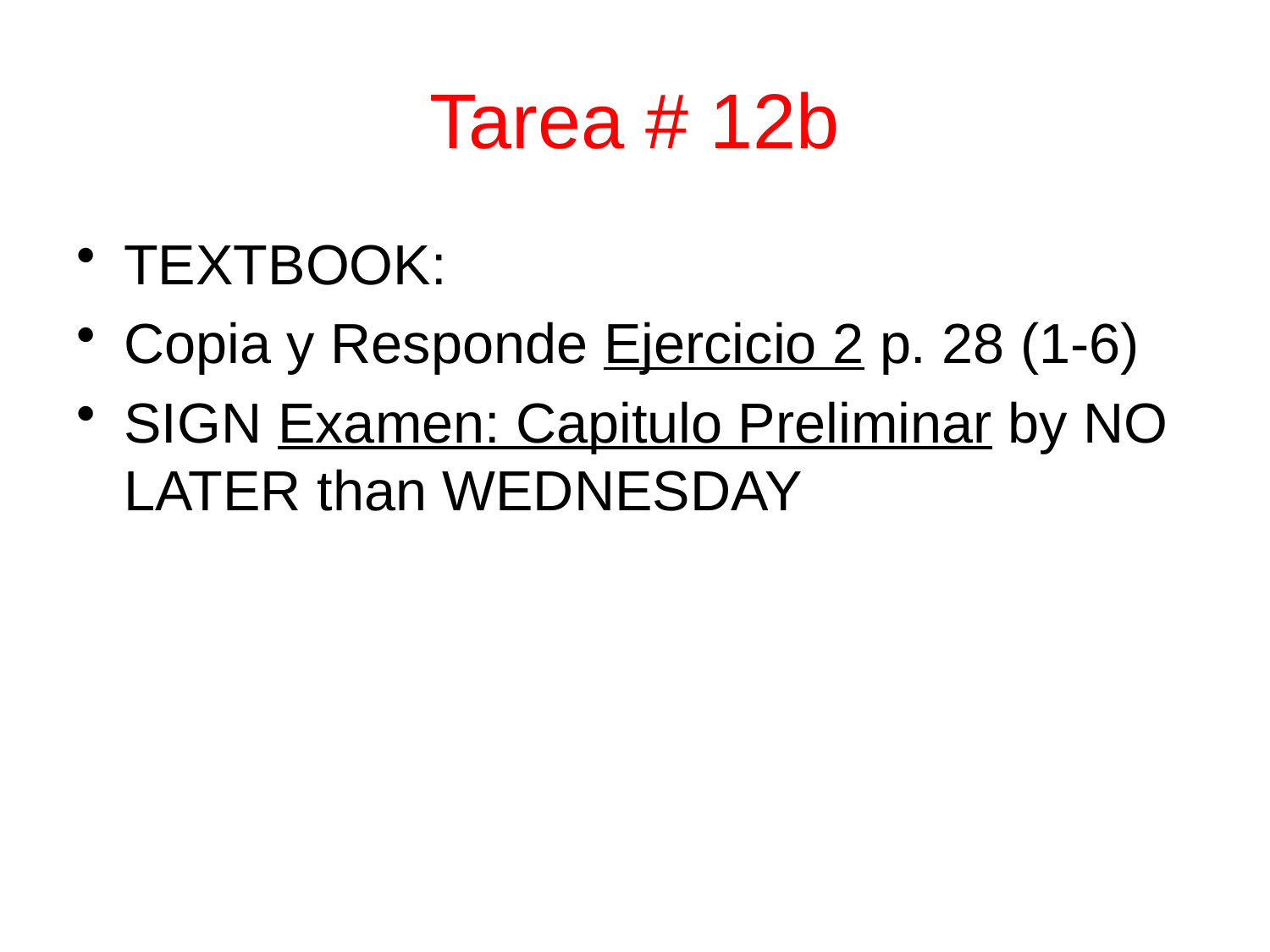

# Tarea # 12b
TEXTBOOK:
Copia y Responde Ejercicio 2 p. 28 (1-6)
SIGN Examen: Capitulo Preliminar by NO LATER than WEDNESDAY